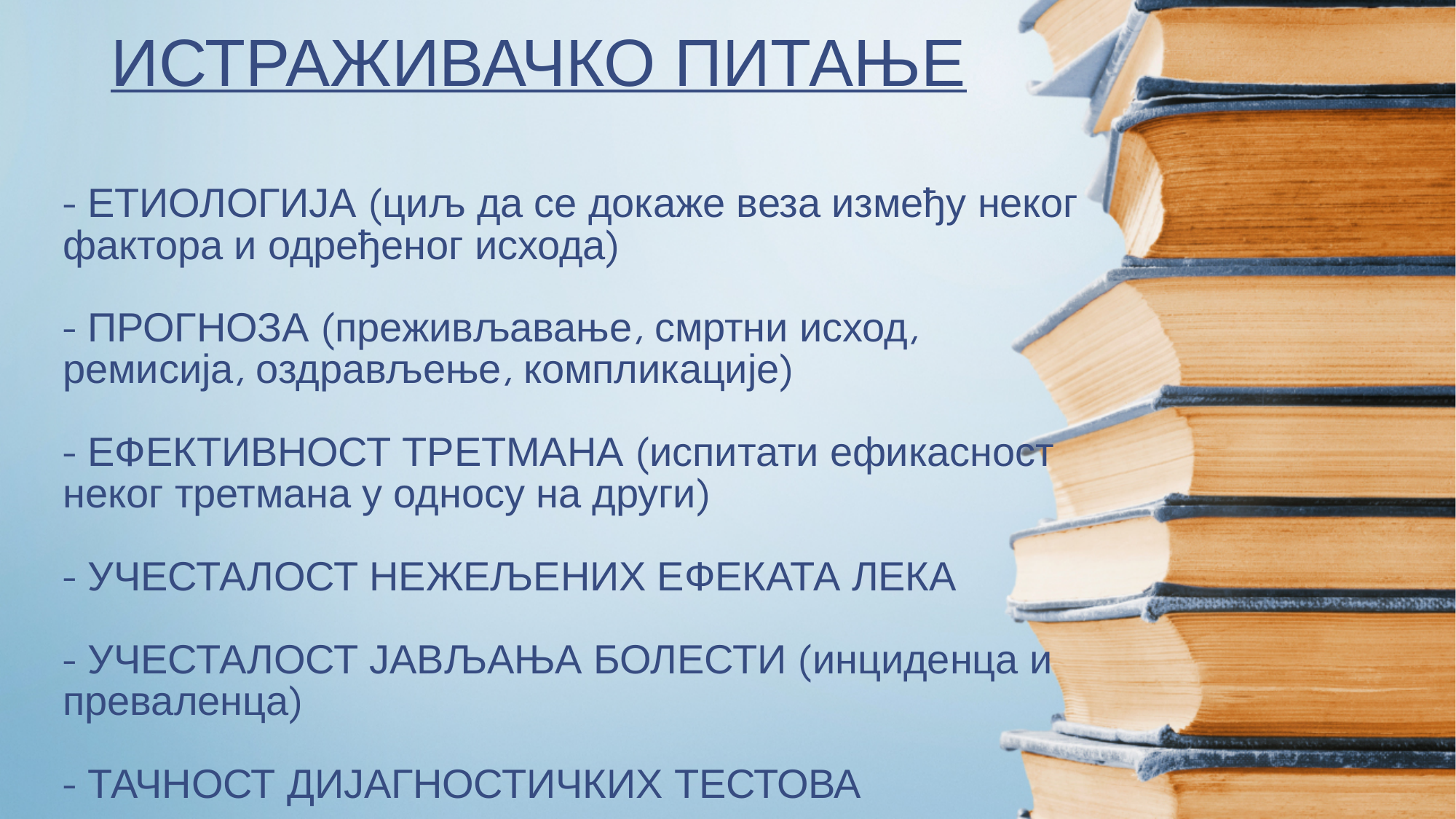

ИСТРАЖИВАЧКО ПИТАЊЕ
# - ЕТИОЛОГИЈА (циљ да се докаже веза између неког фактора и одређеног исхода) - ПРОГНОЗА (преживљавање, смртни исход, ремисија, оздрављење, компликације) - ЕФЕКТИВНОСТ ТРЕТМАНА (испитати ефикасност неког третмана у односу на други) - УЧЕСТАЛОСТ НЕЖЕЉЕНИХ ЕФЕКАТА ЛЕКА - УЧЕСТАЛОСТ ЈАВЉАЊА БОЛЕСТИ (инциденца и преваленца) - ТАЧНОСТ ДИЈАГНОСТИЧКИХ ТЕСТОВА